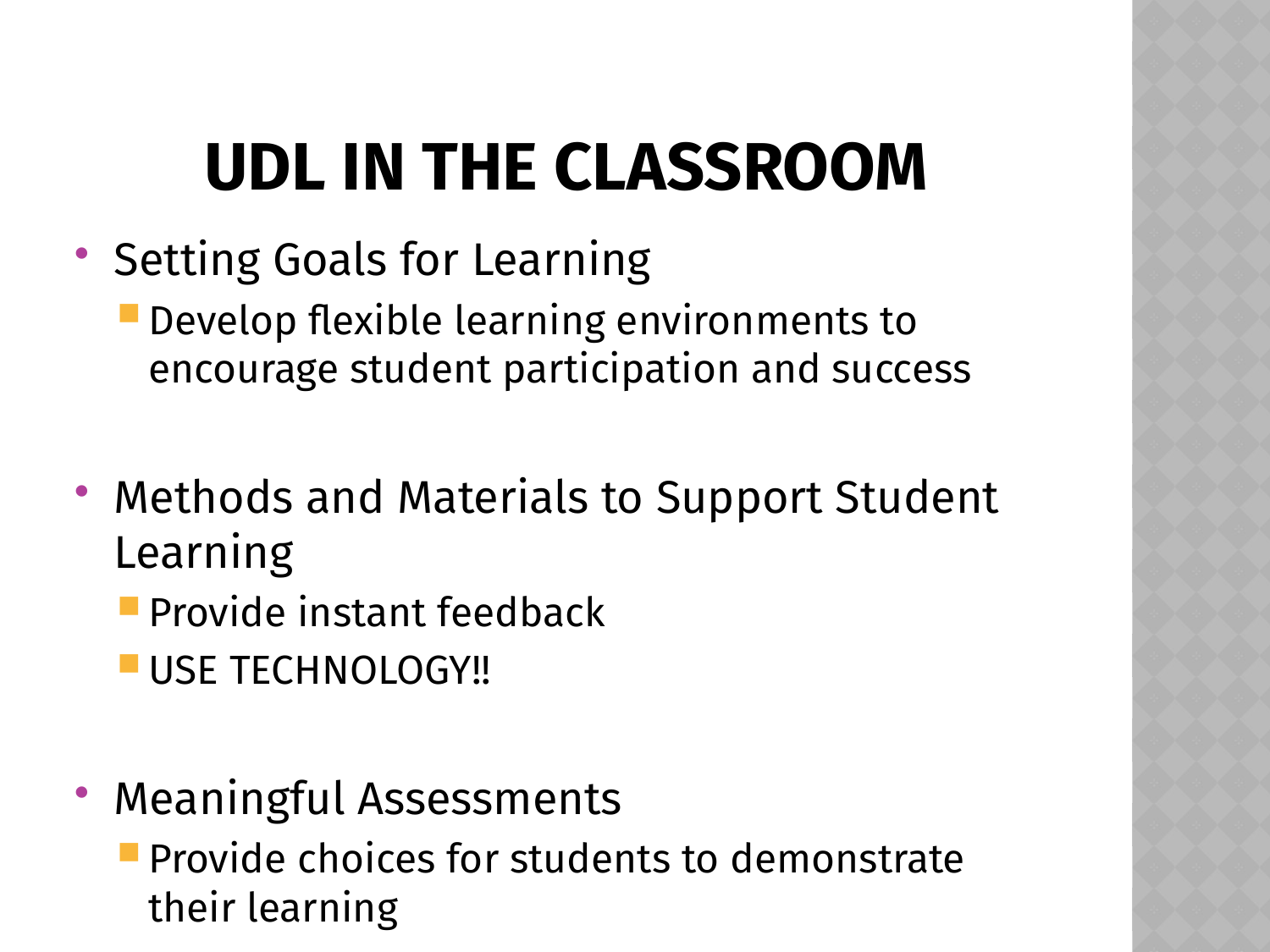

# UDL in the Classroom
Setting Goals for Learning
Develop flexible learning environments to encourage student participation and success

Methods and Materials to Support Student Learning
Provide instant feedback
USE TECHNOLOGY!!

Meaningful Assessments
Provide choices for students to demonstrate their learning